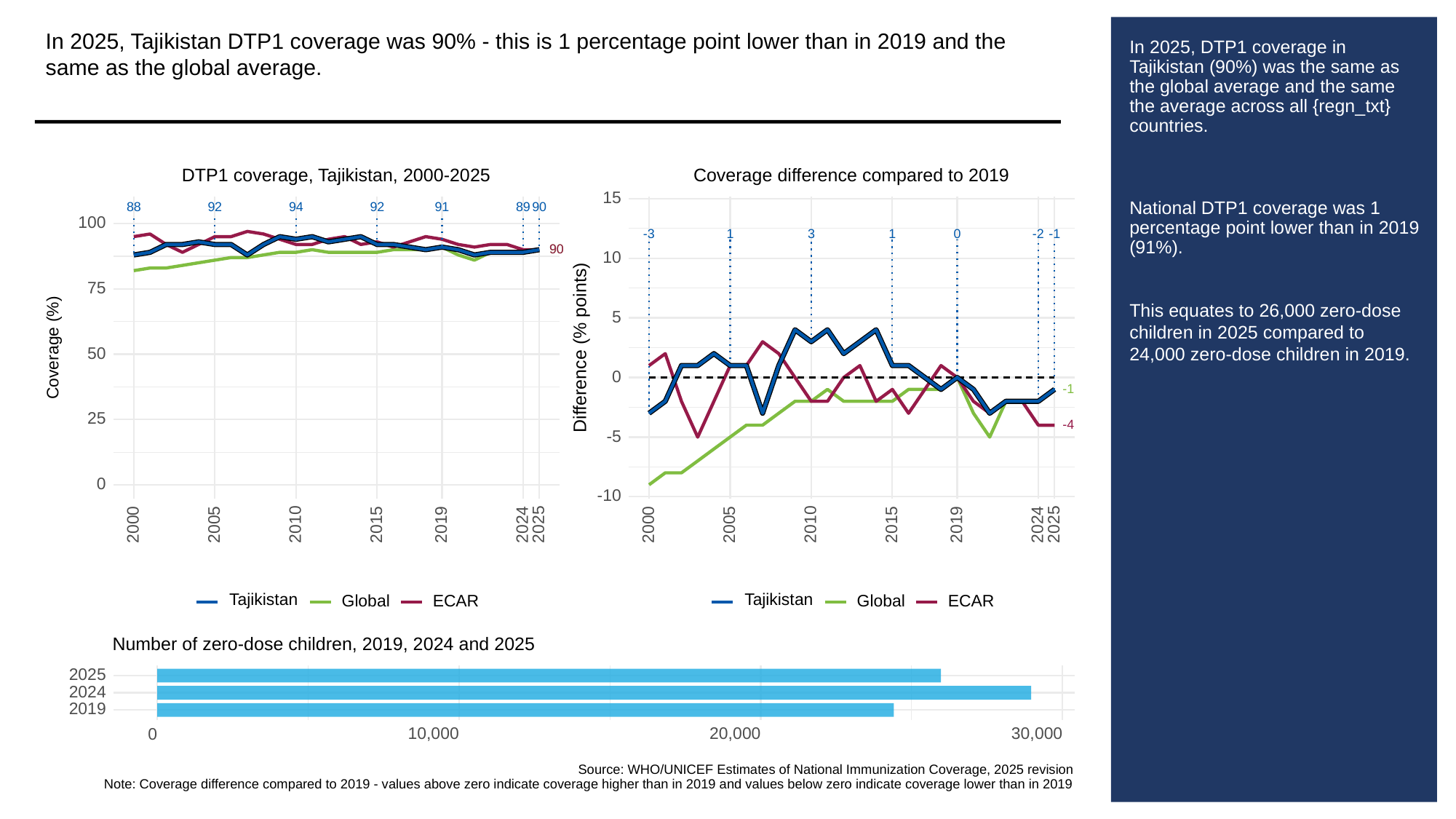

In 2025, Tajikistan DTP1 coverage was 90% - this is 1 percentage point lower than in 2019 and the same as the global average.
# In 2025, DTP1 coverage in Tajikistan (90%) was the same as the global average and the same the average across all {regn_txt} countries.

National DTP1 coverage was 1 percentage point lower than in 2019 (91%).

This equates to 26,000 zero-dose children in 2025 compared to 24,000 zero-dose children in 2019.

Coverage difference compared to 2019
DTP1 coverage, Tajikistan, 2000-2025
15

88
92
94
92
91
89
90
100

-3
3
0
1
1
-2
-1

90
90

10

75

5

Difference (% points)
Coverage (%)

50

0

-1

25

-4
-5

0

-10

2000
2005
2010
2015
2019
2024
2025
2000
2005
2010
2015
2019
2024
2025
Tajikistan
Tajikistan
Global
ECAR
Global
ECAR

Number of zero-dose children, 2019, 2024 and 2025

2025

2024

2019

10,000
20,000
30,000
0
Source: WHO/UNICEF Estimates of National Immunization Coverage, 2025 revision
Note: Coverage difference compared to 2019 - values above zero indicate coverage higher than in 2019 and values below zero indicate coverage lower than in 2019